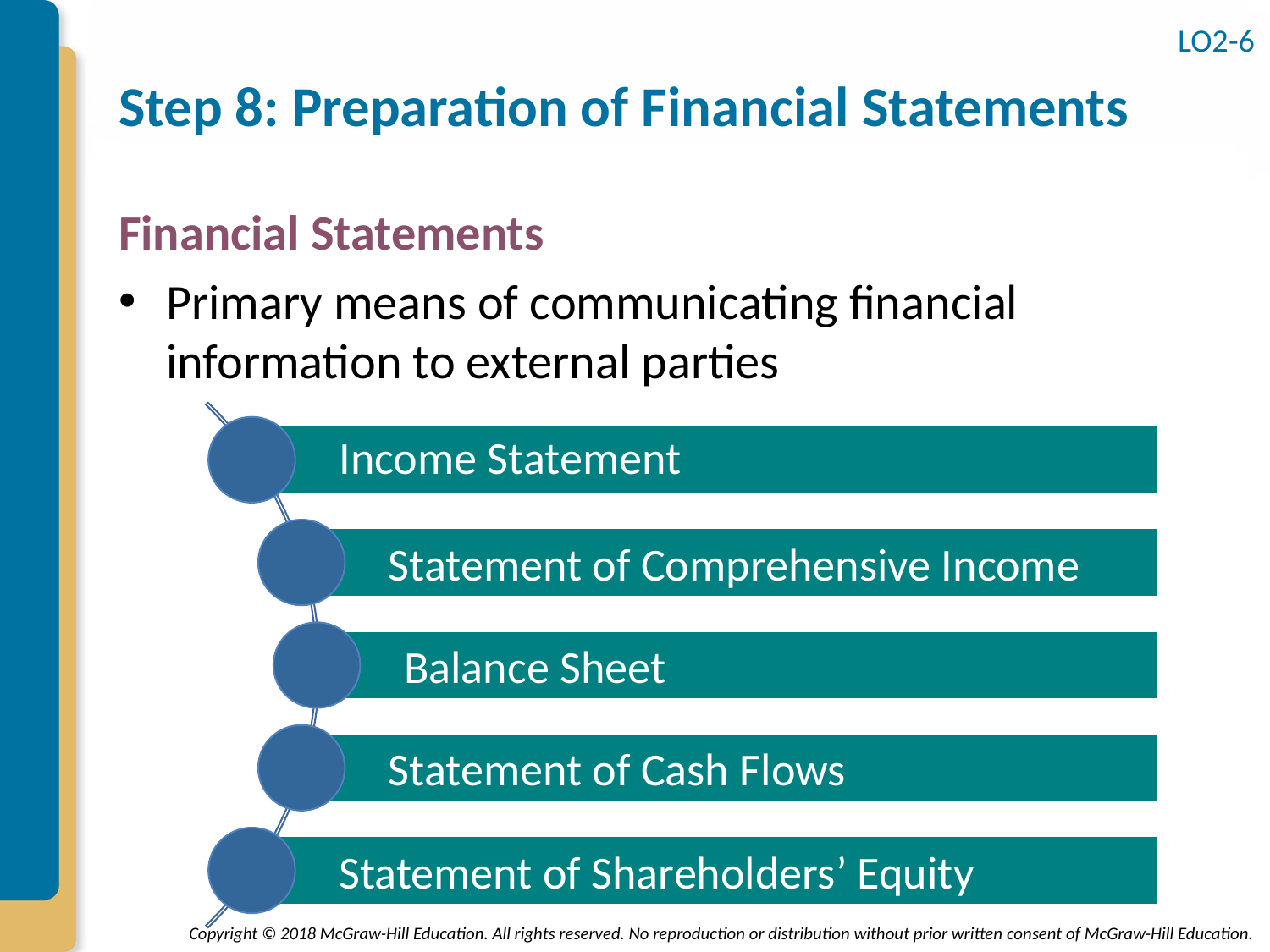

# Step 8: Preparation of Financial Statements
LO2-6
Financial Statements
Primary means of communicating financial information to external parties

Income Statement

Statement of Comprehensive Income

Balance Sheet

Statement of Cash Flows

Statement of Shareholders’ Equity